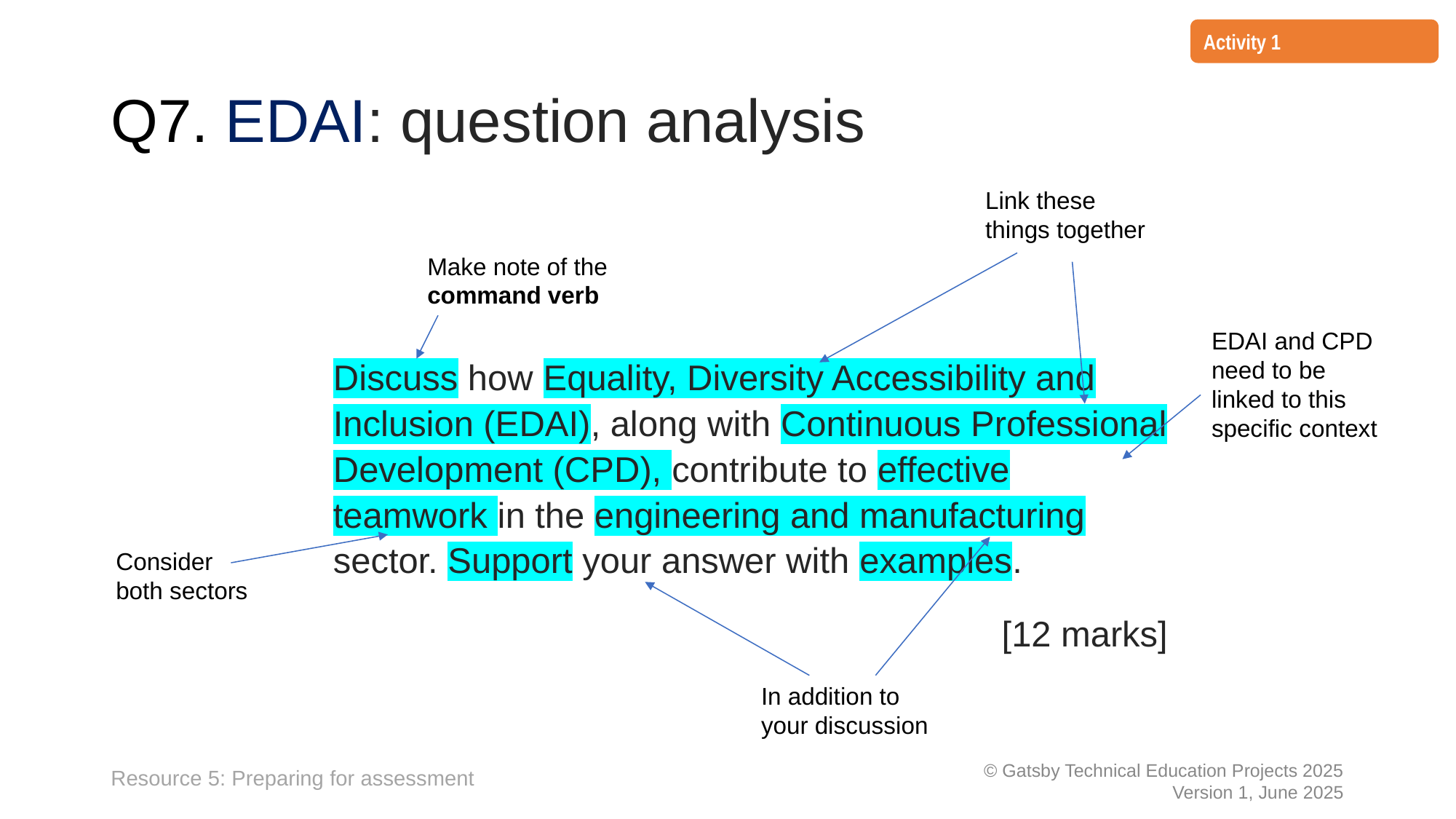

Activity 1
# Q7. EDAI: question analysis
Link these things together
Make note of the
command verb
EDAI and CPD need to be linked to this specific context
Discuss how Equality, Diversity Accessibility and Inclusion (EDAI), along with Continuous Professional Development (CPD), contribute to effective teamwork in the engineering and manufacturing sector. Support your answer with examples.
         			[12 marks]
Consider both sectors
In addition to your discussion
Resource 5: Preparing for assessment